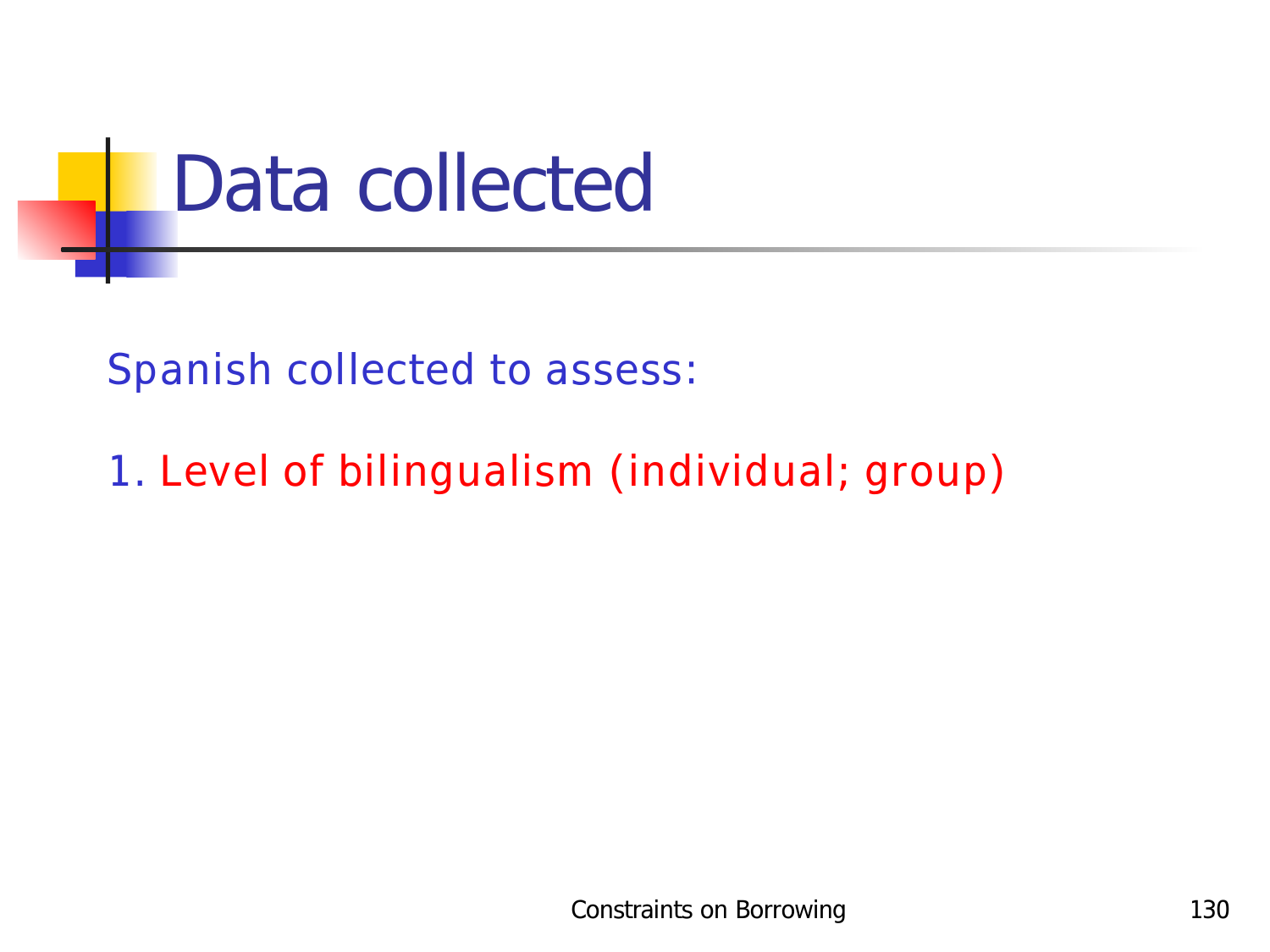

# Data collected
Spanish collected to assess:

1. Level of bilingualism (individual; group)

Constraints on Borrowing
130